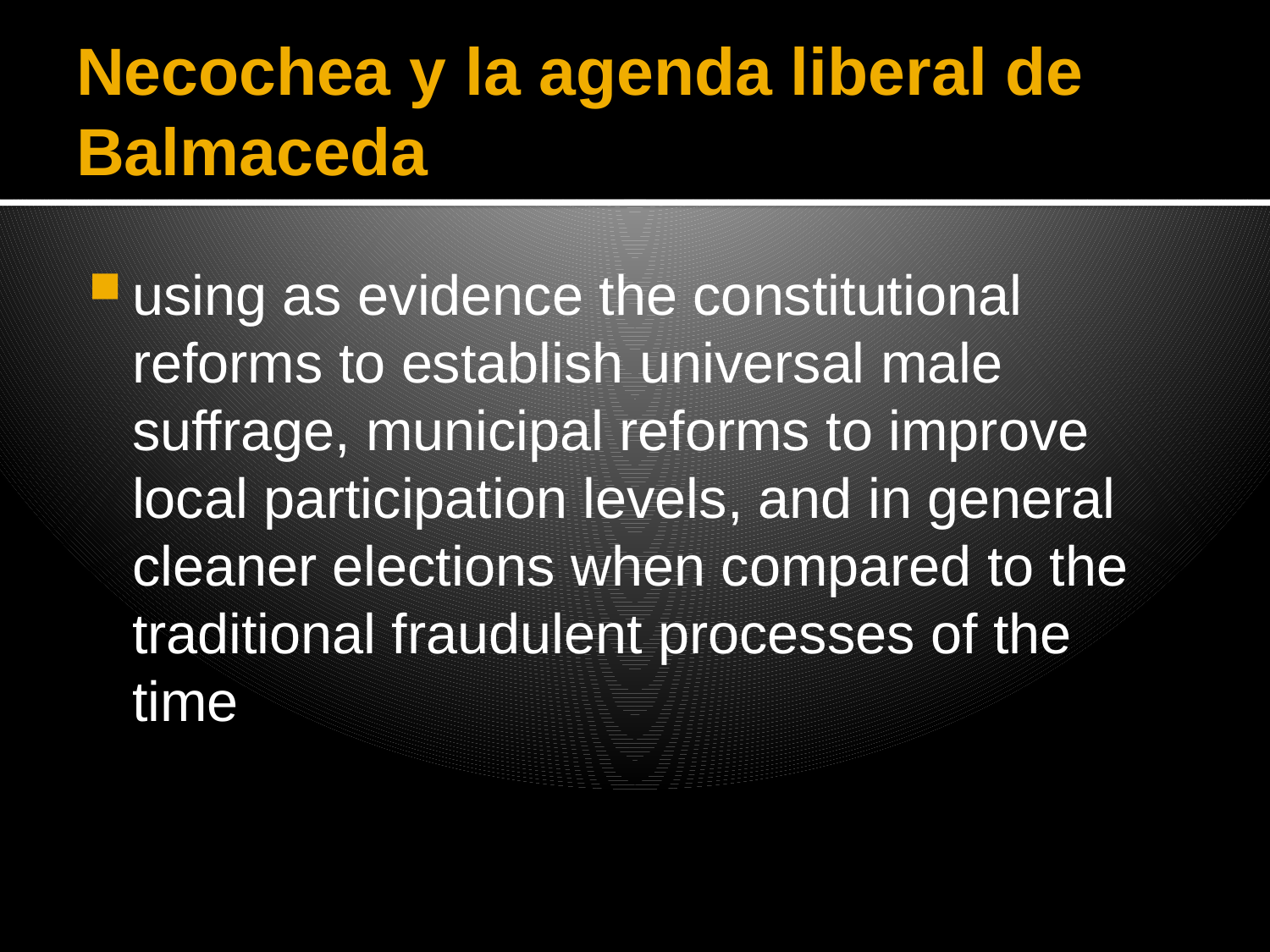

# Necochea y la agenda liberal de Balmaceda
using as evidence the constitutional reforms to establish universal male suffrage, municipal reforms to improve local participation levels, and in general cleaner elections when compared to the traditional fraudulent processes of the time